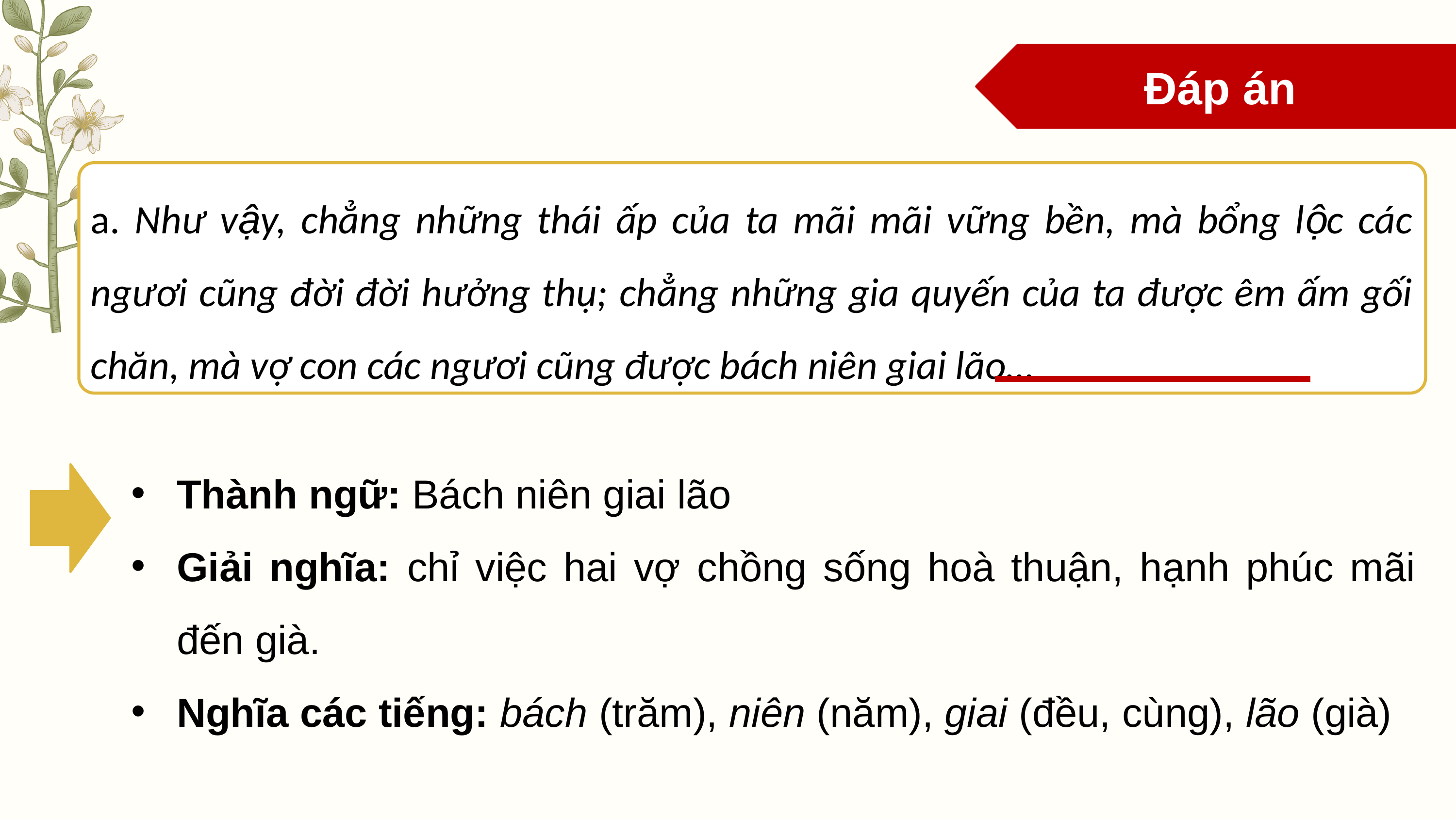

Đáp án
a. Như vậy, chẳng những thái ấp của ta mãi mãi vững bền, mà bổng lộc các ngươi cũng đời đời hưởng thụ; chẳng những gia quyến của ta được êm ấm gối chăn, mà vợ con các ngươi cũng được bách niên giai lão…
Thành ngữ: Bách niên giai lão
Giải nghĩa: chỉ việc hai vợ chồng sống hoà thuận, hạnh phúc mãi đến già.
Nghĩa các tiếng: bách (trăm), niên (năm), giai (đều, cùng), lão (già)